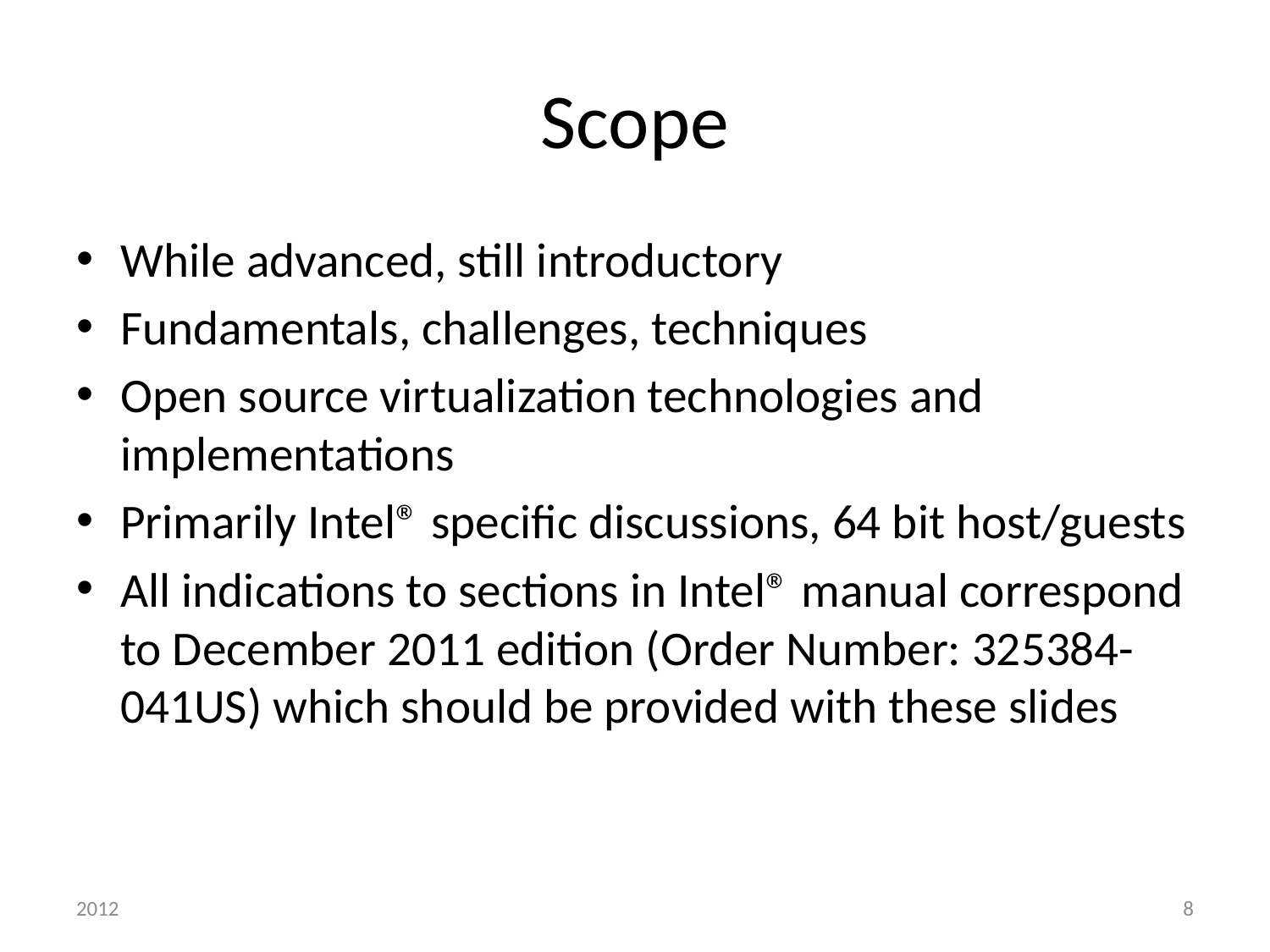

# Scope
While advanced, still introductory
Fundamentals, challenges, techniques
Open source virtualization technologies and implementations
Primarily Intel® specific discussions, 64 bit host/guests
All indications to sections in Intel® manual correspond to December 2011 edition (Order Number: 325384-041US) which should be provided with these slides

2012

8